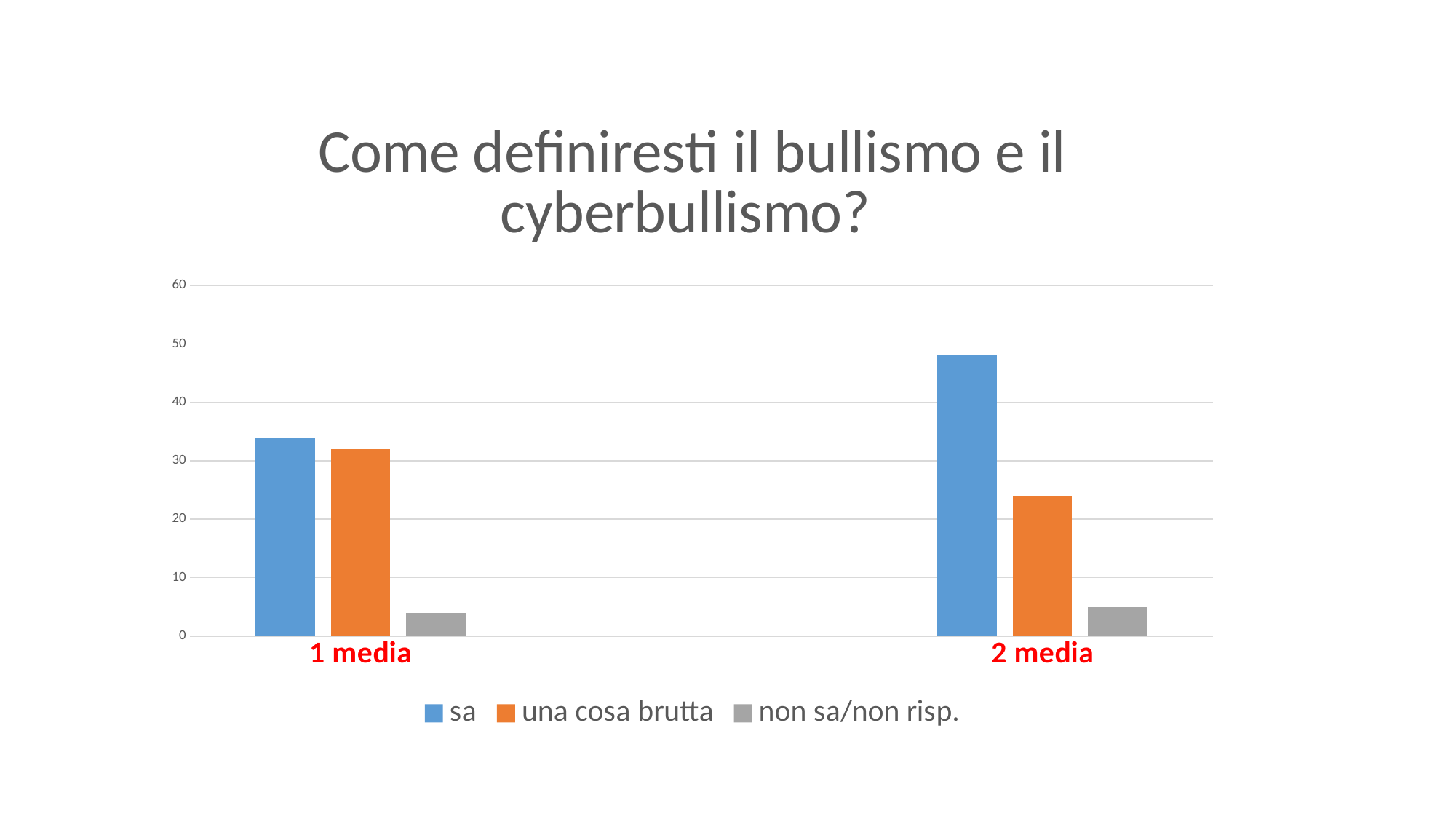

### Chart: Come definiresti il bullismo e il cyberbullismo?

| Category | sa | una cosa brutta | non sa/non risp. |
|---|---|---|---|
| 1 media | 34.0 | 32.0 | 4.0 |
|  | 0.0 | 0.0 | 0.0 |
| 2 media | 48.0 | 24.0 | 5.0 |